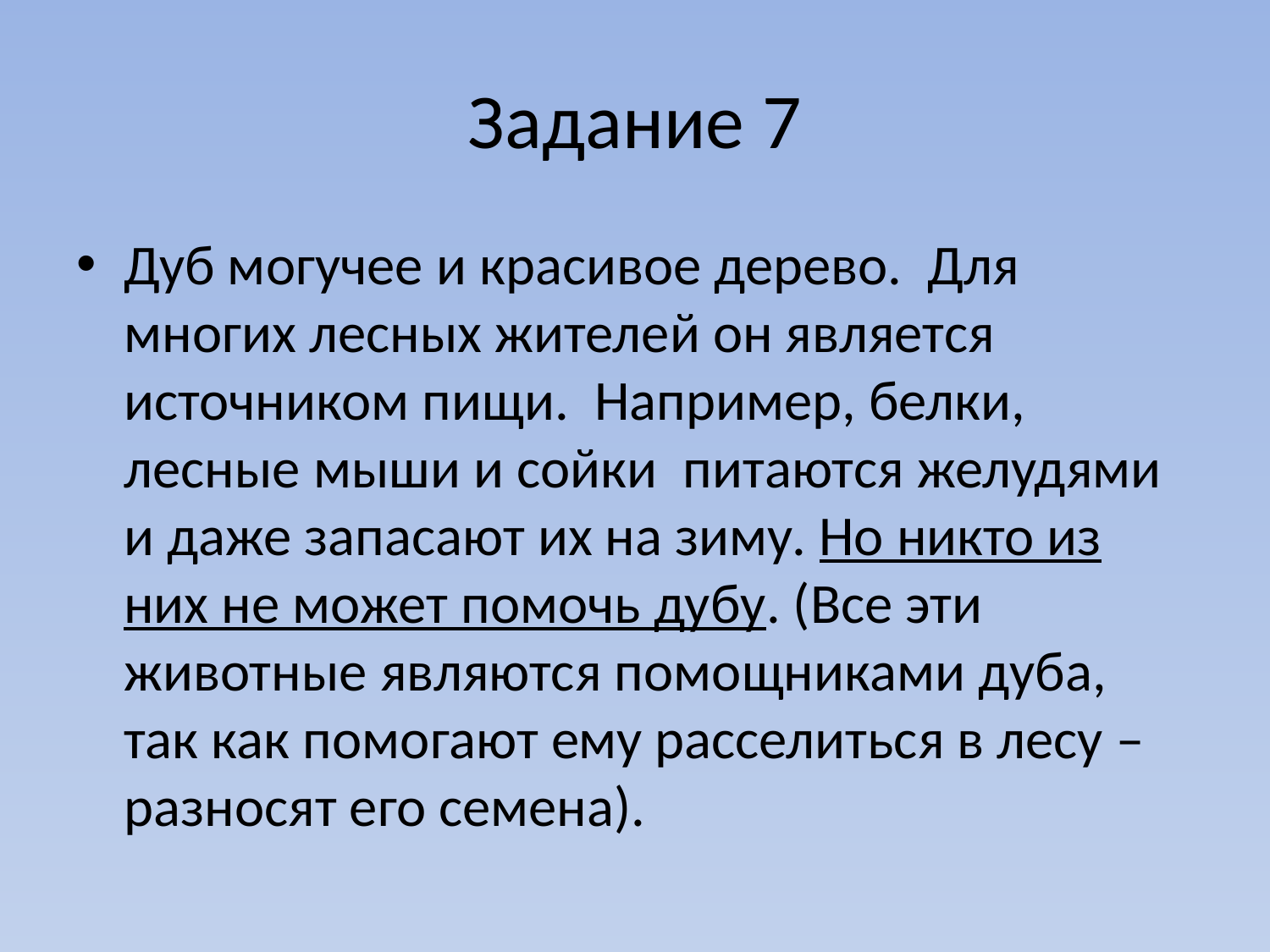

# Задание 7
Дуб могучее и красивое дерево.  Для многих лесных жителей он является источником пищи.  Например, белки, лесные мыши и сойки  питаются желудями и даже запасают их на зиму. Но никто из них не может помочь дубу. (Все эти животные являются помощниками дуба, так как помогают ему расселиться в лесу – разносят его семена).